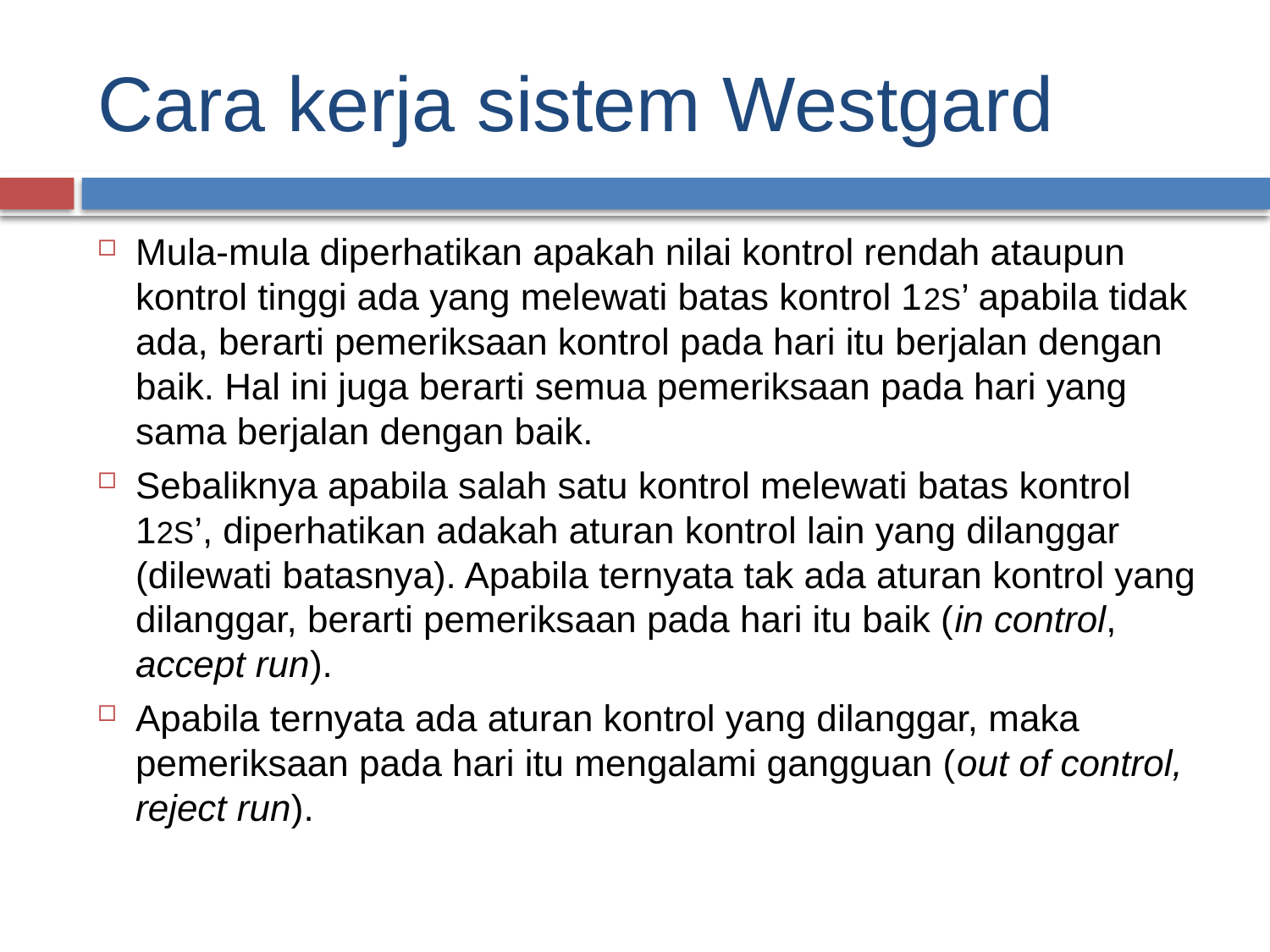

# Cara kerja sistem Westgard
Mula-mula diperhatikan apakah nilai kontrol rendah ataupun kontrol tinggi ada yang melewati batas kontrol 12S’ apabila tidak ada, berarti pemeriksaan kontrol pada hari itu berjalan dengan baik. Hal ini juga berarti semua pemeriksaan pada hari yang sama berjalan dengan baik.
Sebaliknya apabila salah satu kontrol melewati batas kontrol 12S’, diperhatikan adakah aturan kontrol lain yang dilanggar (dilewati batasnya). Apabila ternyata tak ada aturan kontrol yang dilanggar, berarti pemeriksaan pada hari itu baik (in control, accept run).
Apabila ternyata ada aturan kontrol yang dilanggar, maka pemeriksaan pada hari itu mengalami gangguan (out of control, reject run).